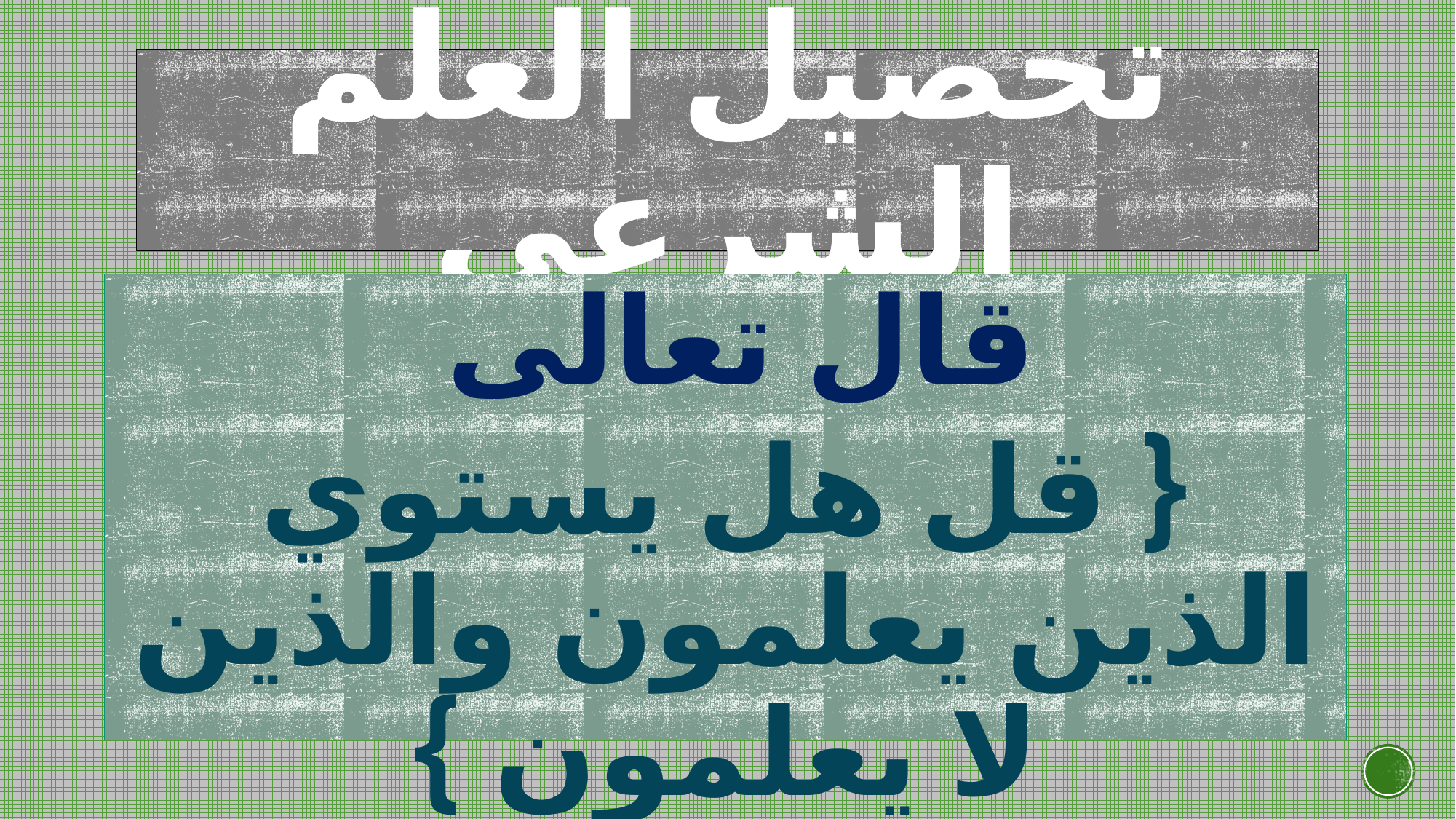

# تحصيل العلم الشرعي
قال تعالى
{ قل هل يستوي الذين يعلمون والذين لا يعلمون }